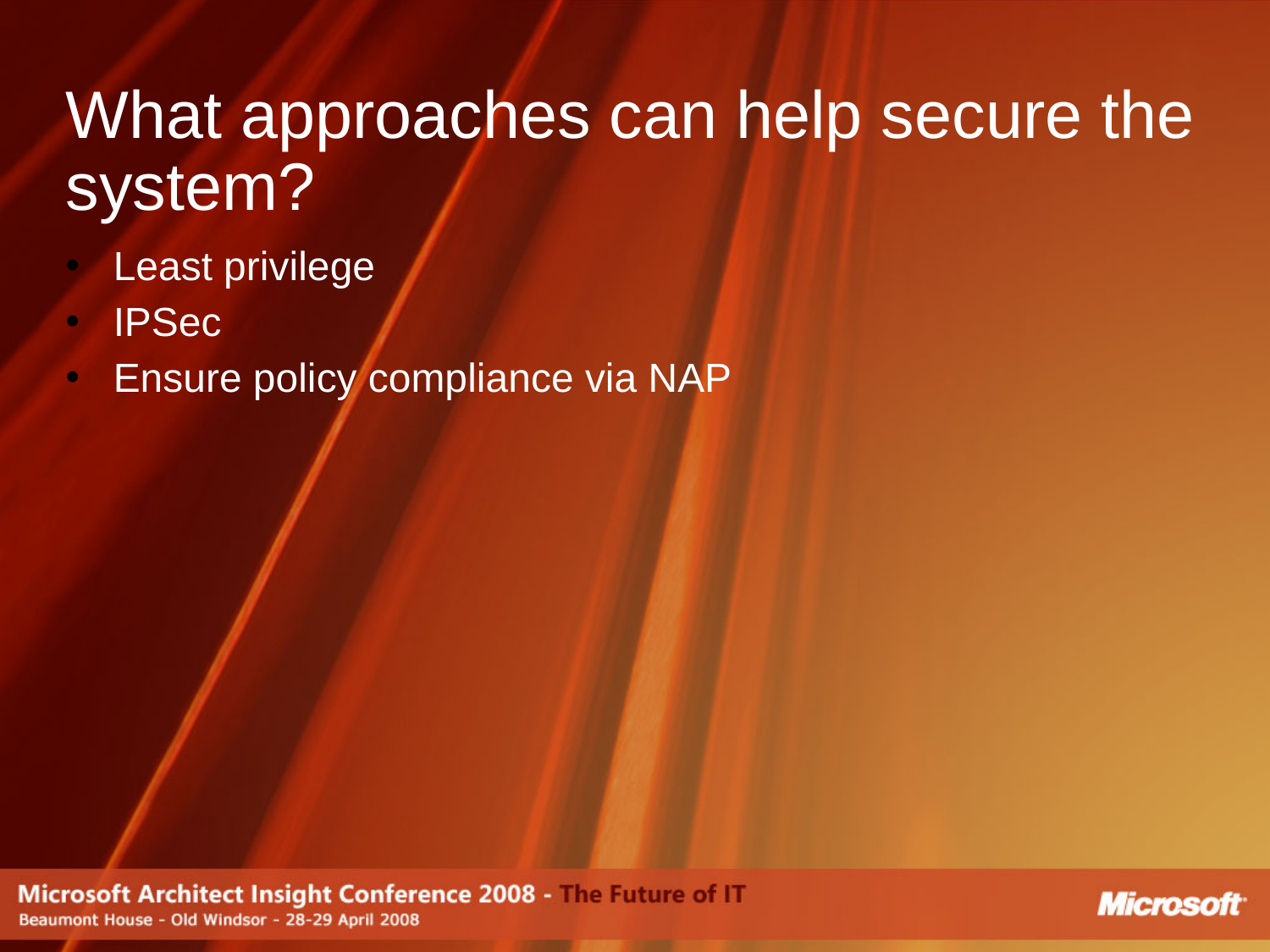

# What approaches can help secure the system?
Least privilege
IPSec
Ensure policy compliance via NAP